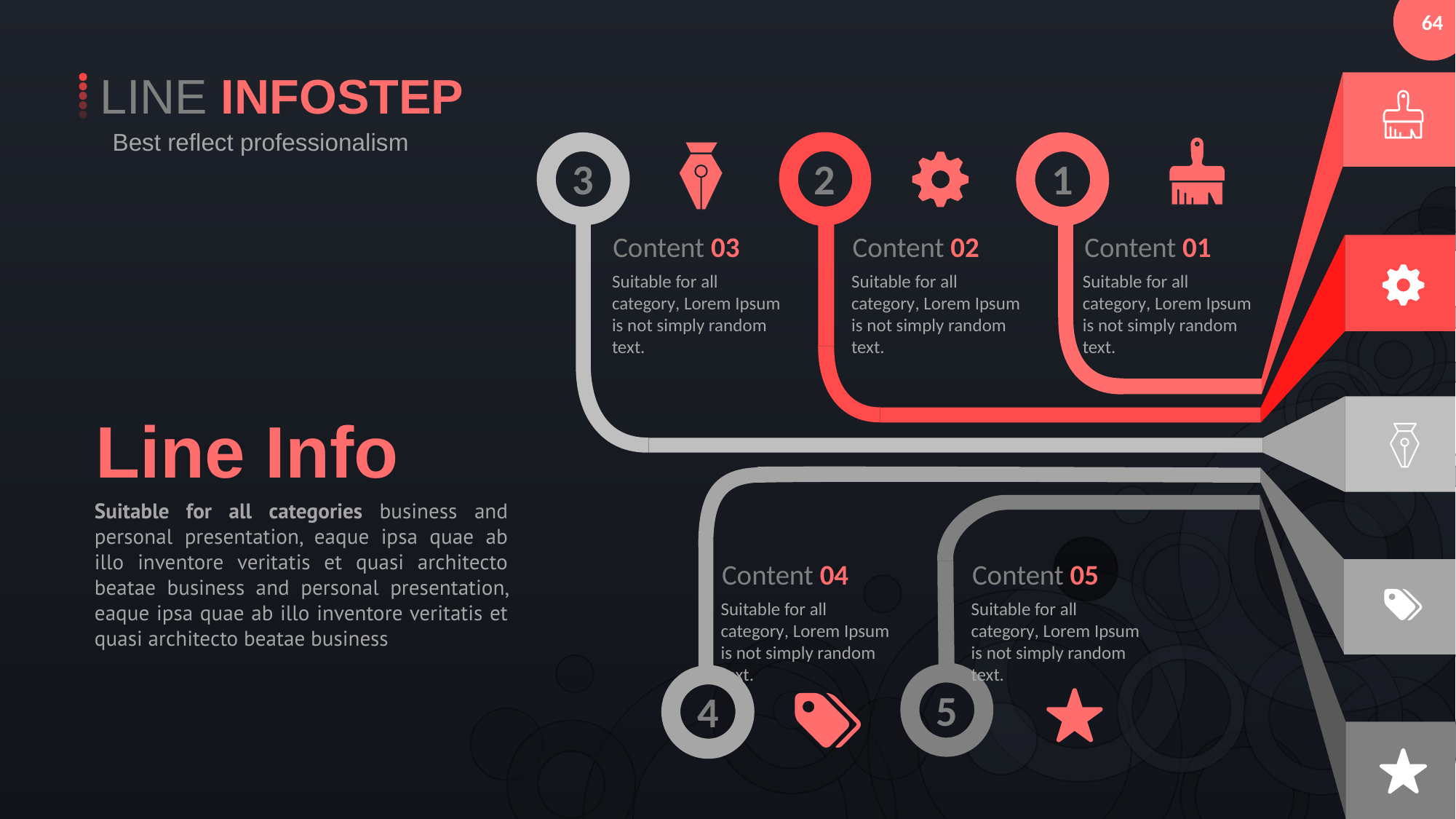

LINE INFOSTEP

Best reflect professionalism

3
2
1

Content 03
Content 02
Content 01

Suitable for all category, Lorem Ipsum is not simply random text.
Suitable for all category, Lorem Ipsum is not simply random text.
Suitable for all category, Lorem Ipsum is not simply random text.

Line Info

Suitable for all categories business and personal presentation, eaque ipsa quae ab illo inventore veritatis et quasi architecto beatae business and personal presentation, eaque ipsa quae ab illo inventore veritatis et quasi architecto beatae business

Content 04
Content 05

Suitable for all category, Lorem Ipsum is not simply random text.
Suitable for all category, Lorem Ipsum is not simply random text.
5
4